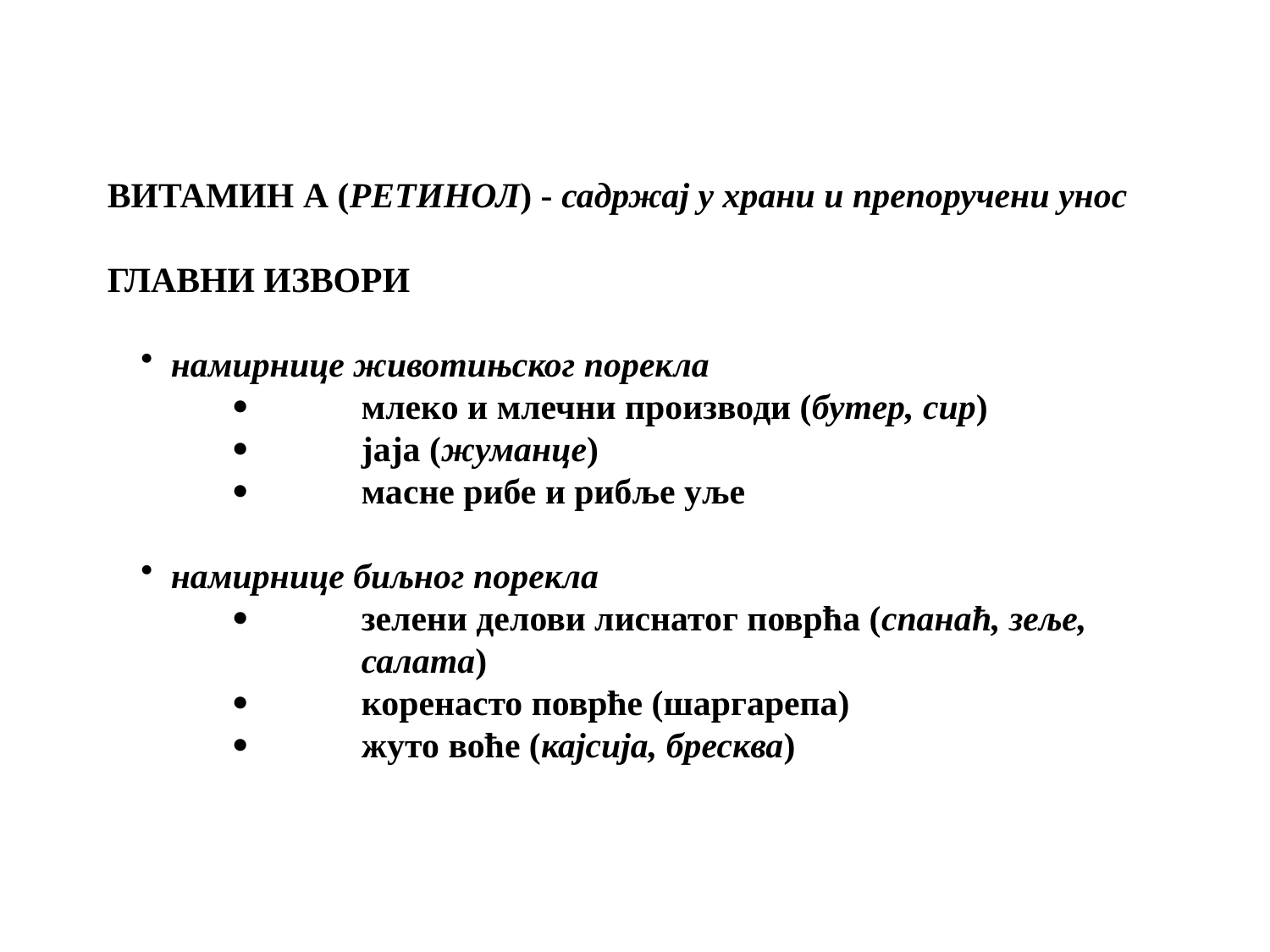

ВИТАМИН А (РЕТИНОЛ) - садржај у храни и препоручени унос

ГЛАВНИ ИЗВОРИ

намирнице животињског порекла
•	млеко и млечни производи (бутер, сир)
•	јаја (жуманце)
•	масне рибе и рибље уље

намирнице биљног порекла
•	зелени делови лиснатог поврћа (спанаћ, зеље,
	салата)
•	коренасто поврће (шаргарепа)
•	жуто воће (кајсија, бресква)